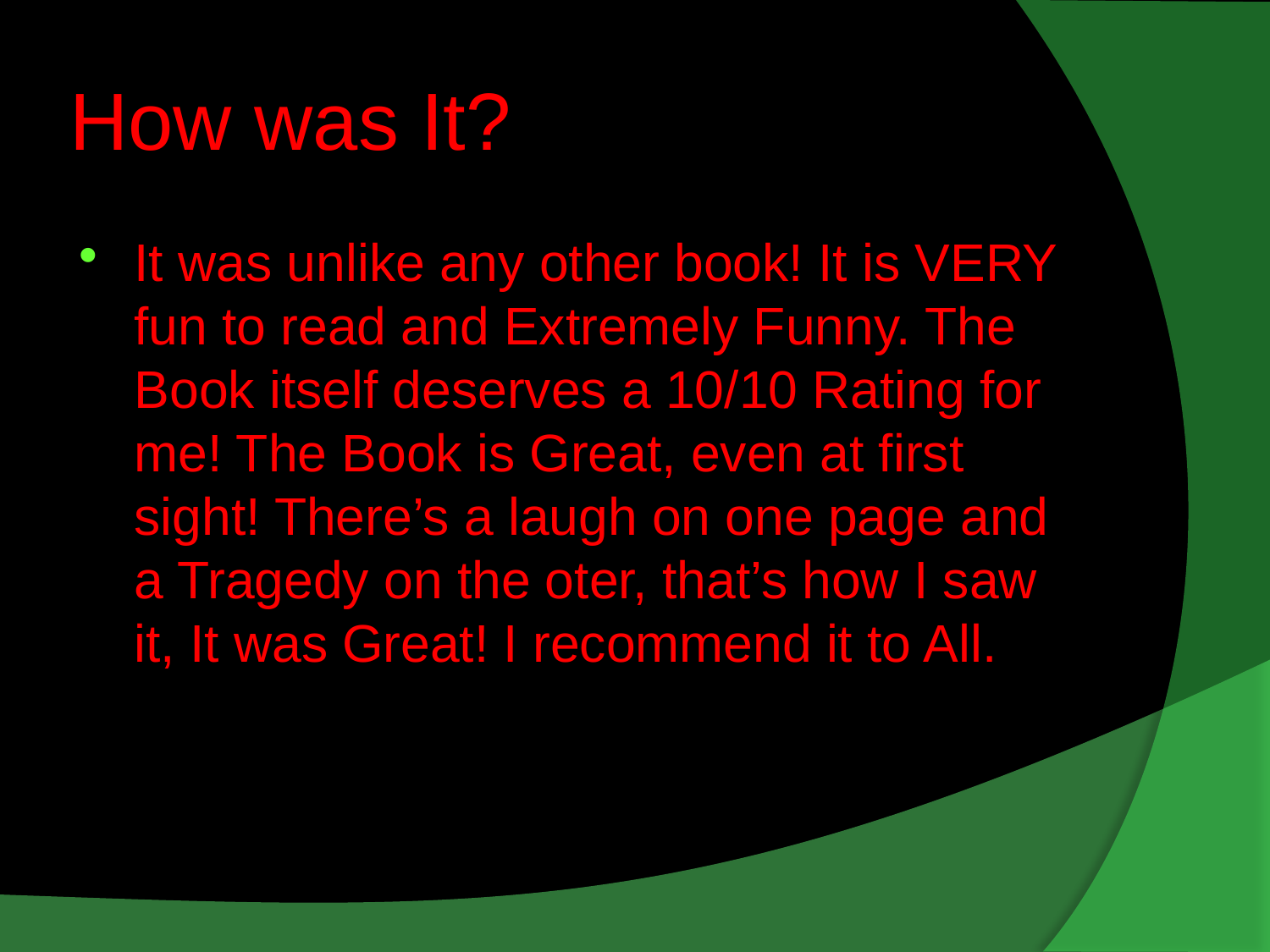

# How was It?
It was unlike any other book! It is VERY fun to read and Extremely Funny. The Book itself deserves a 10/10 Rating for me! The Book is Great, even at first sight! There’s a laugh on one page and a Tragedy on the oter, that’s how I saw it, It was Great! I recommend it to All.